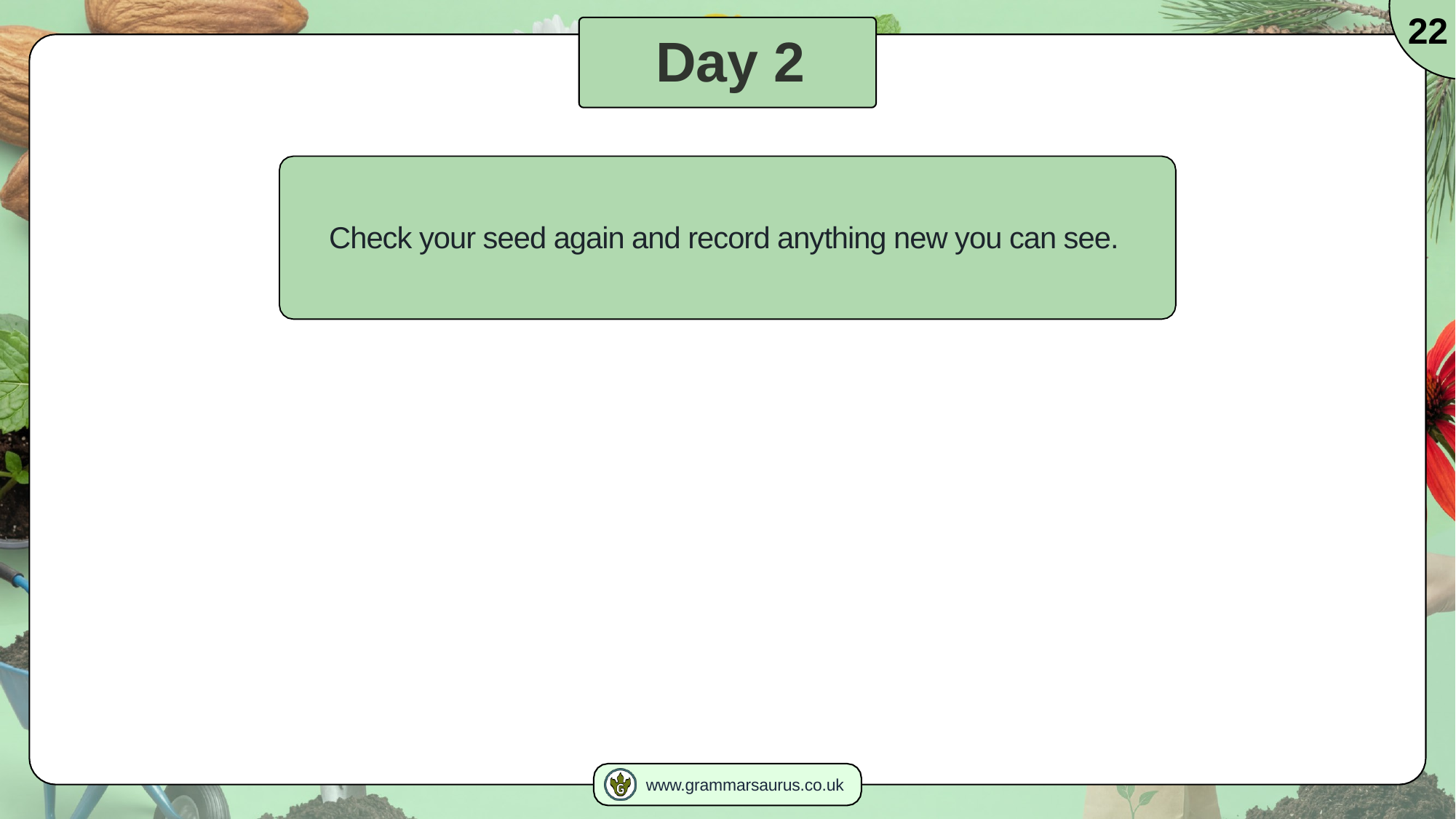

22

# Day 2

Check your seed again and record anything new you can see.
www.grammarsaurus.co.uk